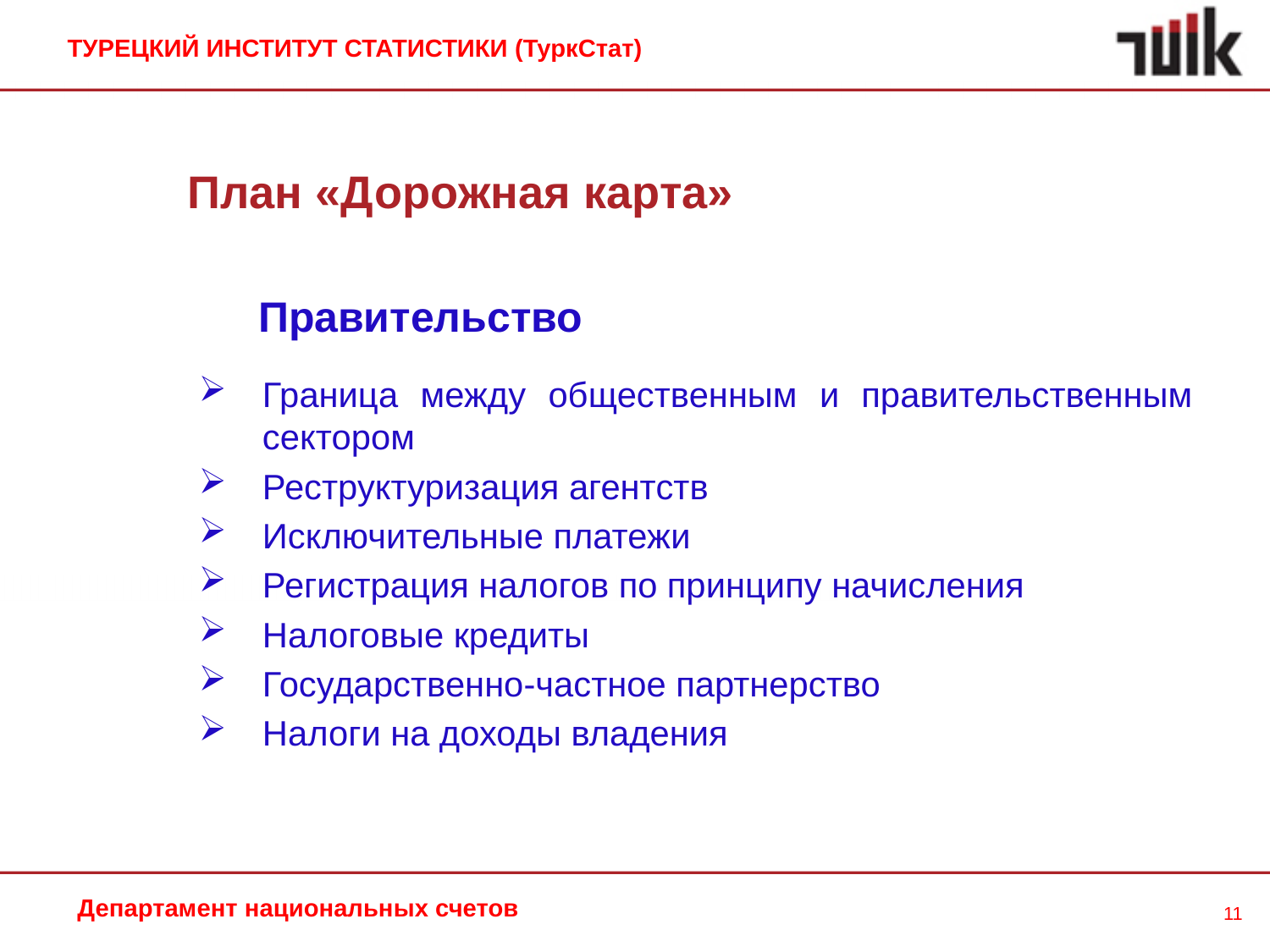

ТУРЕЦКИЙ ИНСТИТУТ СТАТИСТИКИ (ТуркСтат)
План «Дорожная карта»

     Правительство

Граница между общественным и правительственным сектором
Реструктуризация агентств
Исключительные платежи
Регистрация налогов по принципу начисления
Налоговые кредиты
Государственно-частное партнерство
Налоги на доходы владения
Департамент национальных счетов
11